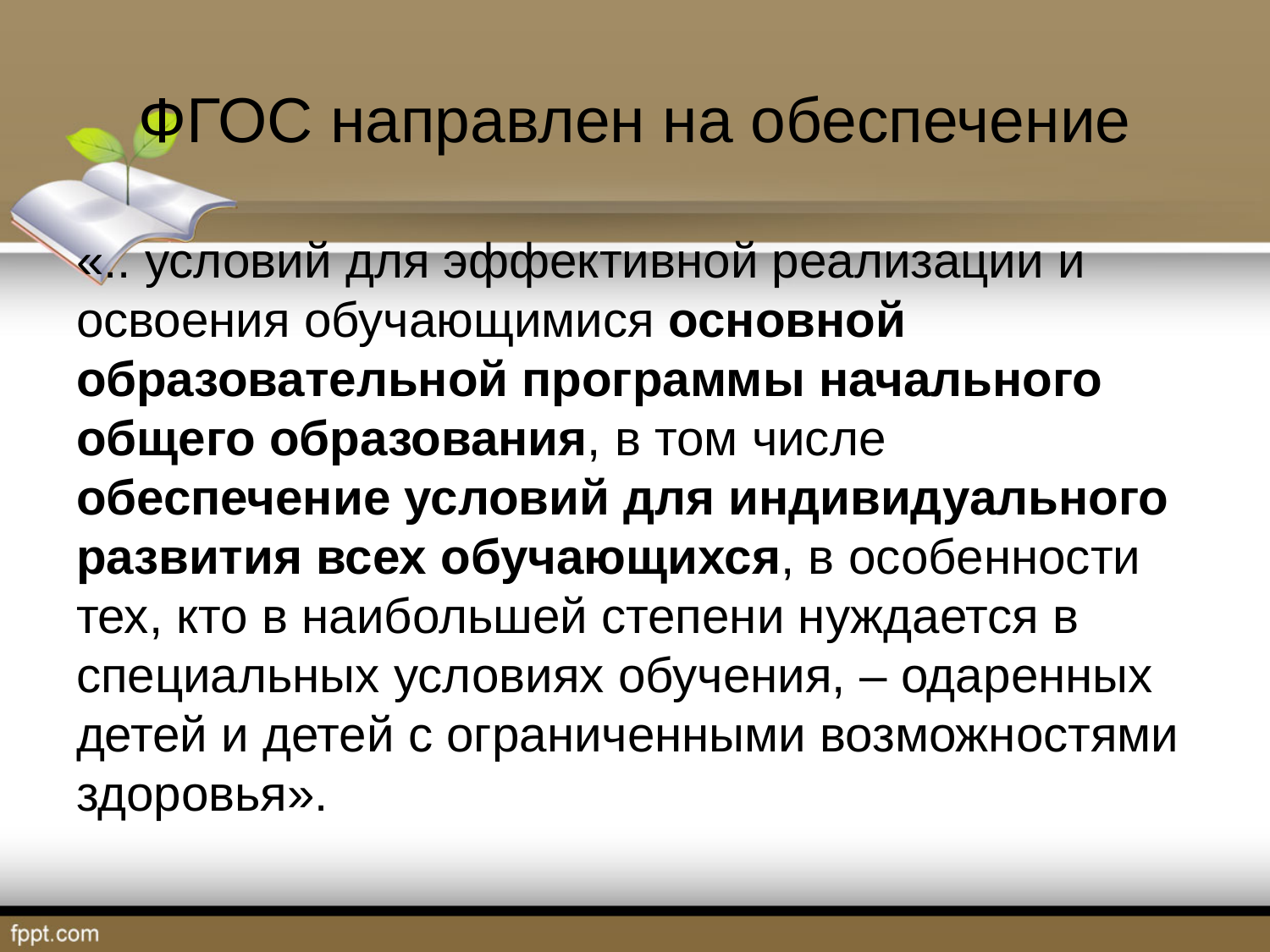

# ФГОС направлен на обеспечение
«.. условий для эффективной реализации и освоения обучающимися основной образовательной программы начального общего образования, в том числе обеспечение условий для индивидуального развития всех обучающихся, в особенности тех, кто в наибольшей степени нуждается в специальных условиях обучения, – одаренных детей и детей с ограниченными возможностями здоровья».